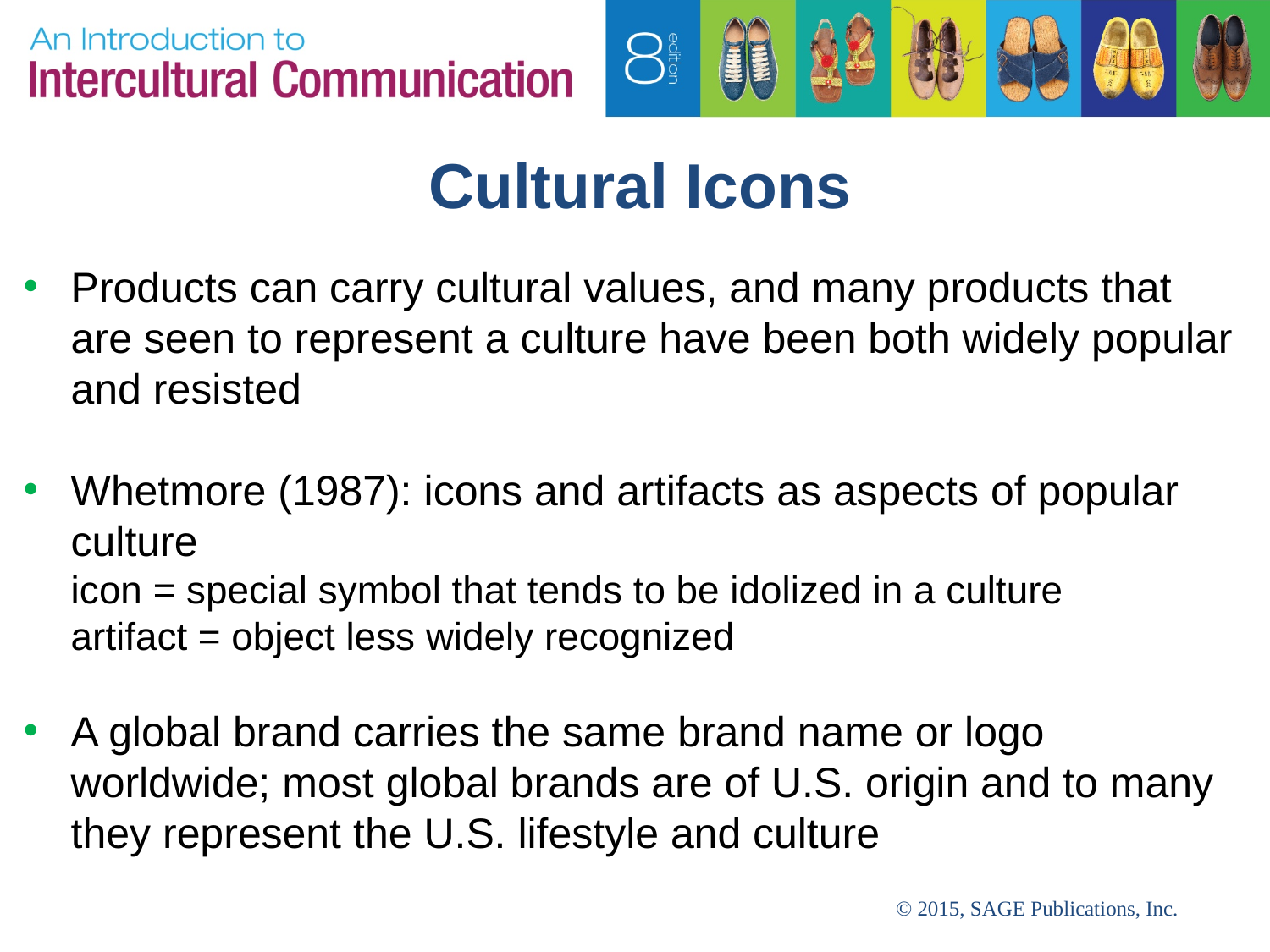

# Cultural Icons
Products can carry cultural values, and many products that are seen to represent a culture have been both widely popular and resisted

Whetmore (1987): icons and artifacts as aspects of popular culture
	icon = special symbol that tends to be idolized in a culture
	artifact = object less widely recognized

A global brand carries the same brand name or logo worldwide; most global brands are of U.S. origin and to many they represent the U.S. lifestyle and culture
© 2015, SAGE Publications, Inc.